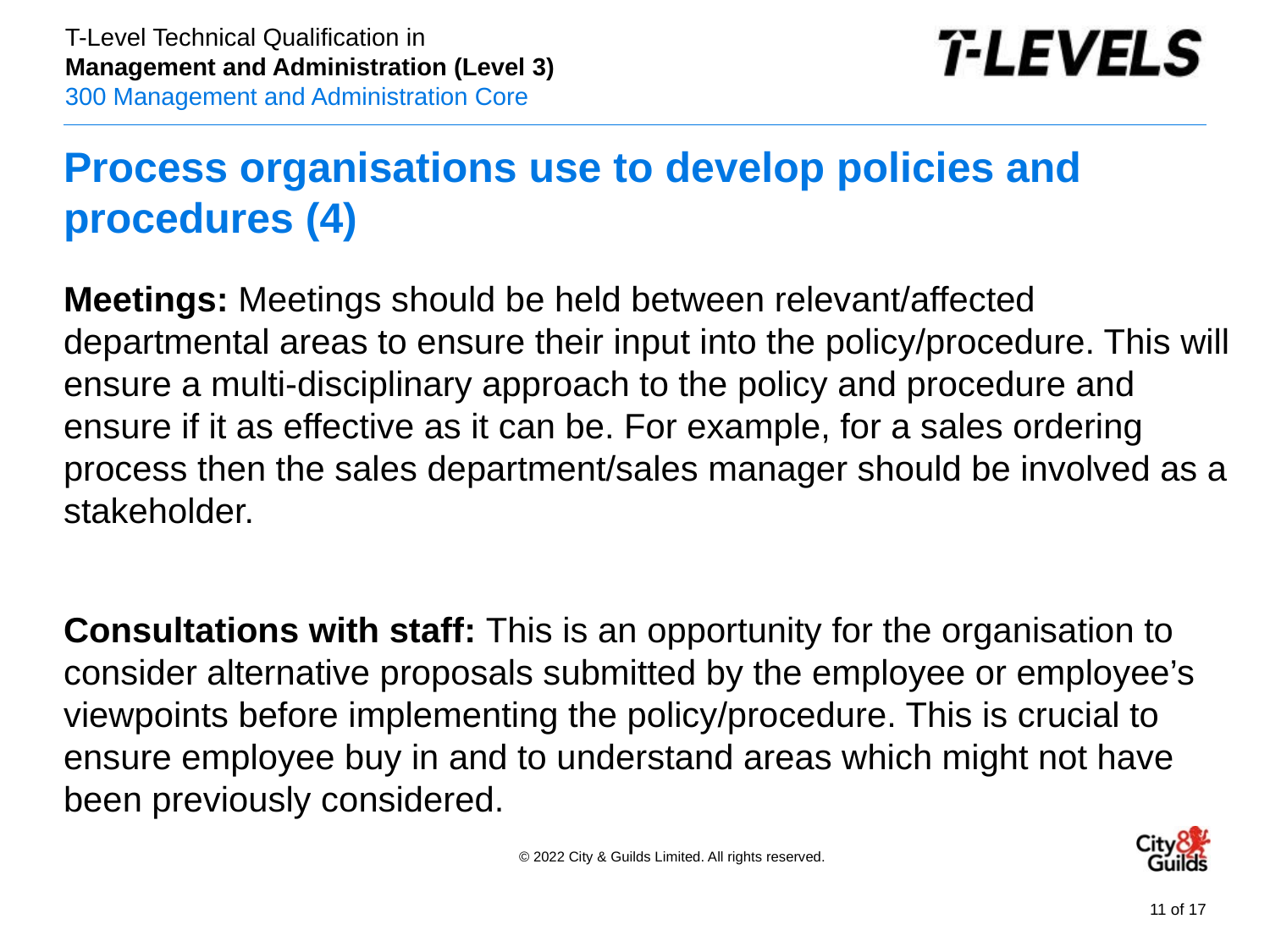

# Process organisations use to develop policies and procedures (4)
Meetings: Meetings should be held between relevant/affected departmental areas to ensure their input into the policy/procedure. This will ensure a multi-disciplinary approach to the policy and procedure and ensure if it as effective as it can be. For example, for a sales ordering process then the sales department/sales manager should be involved as a stakeholder.

Consultations with staff: This is an opportunity for the organisation to consider alternative proposals submitted by the employee or employee’s viewpoints before implementing the policy/procedure. This is crucial to ensure employee buy in and to understand areas which might not have been previously considered.